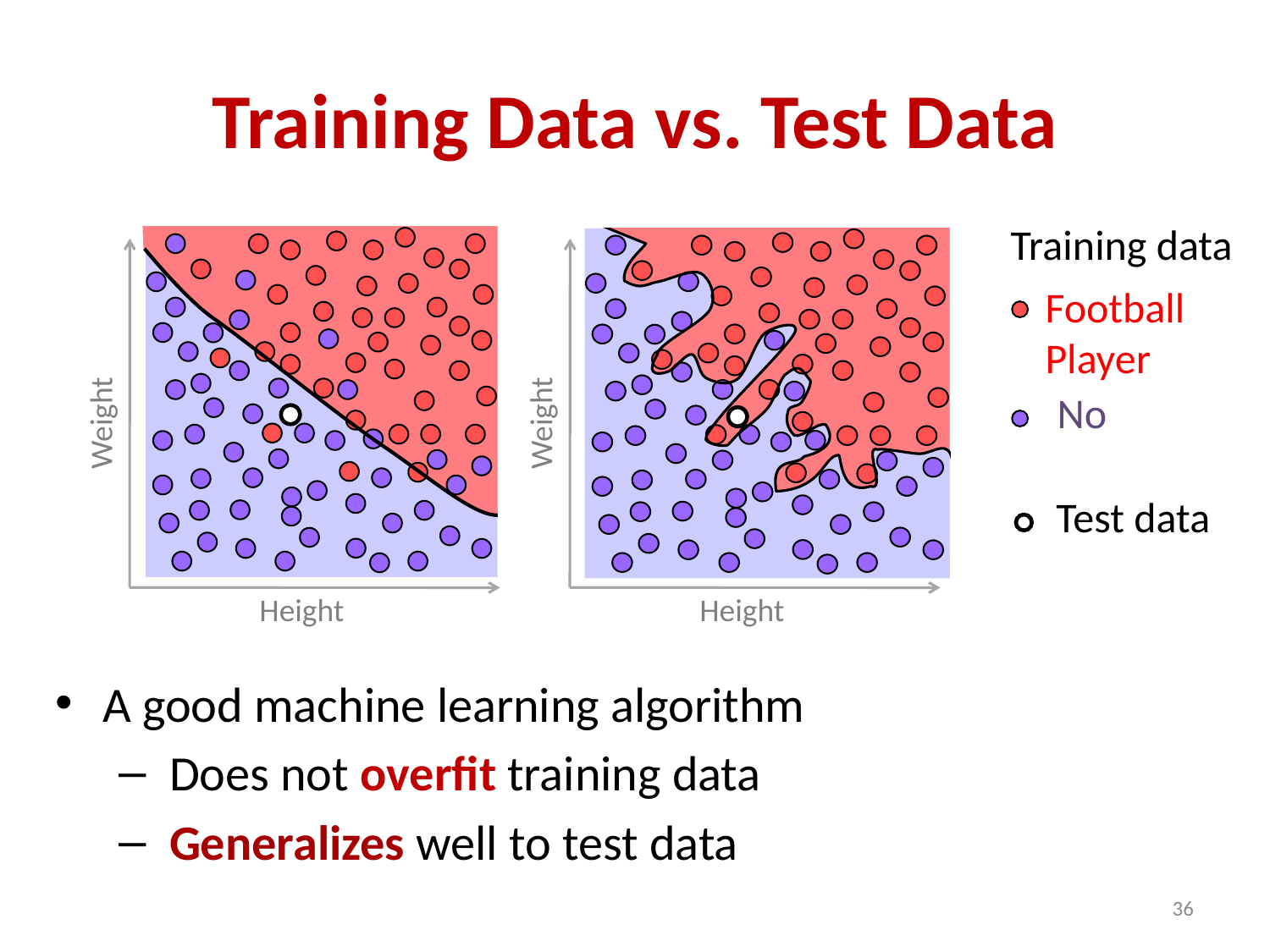

# Training Data vs. Test Data

Training data
Football
Player

No
Weight

Height

Weight
Height

Test data

A good machine learning algorithm
 Does not overfit training data
 Generalizes well to test data
36